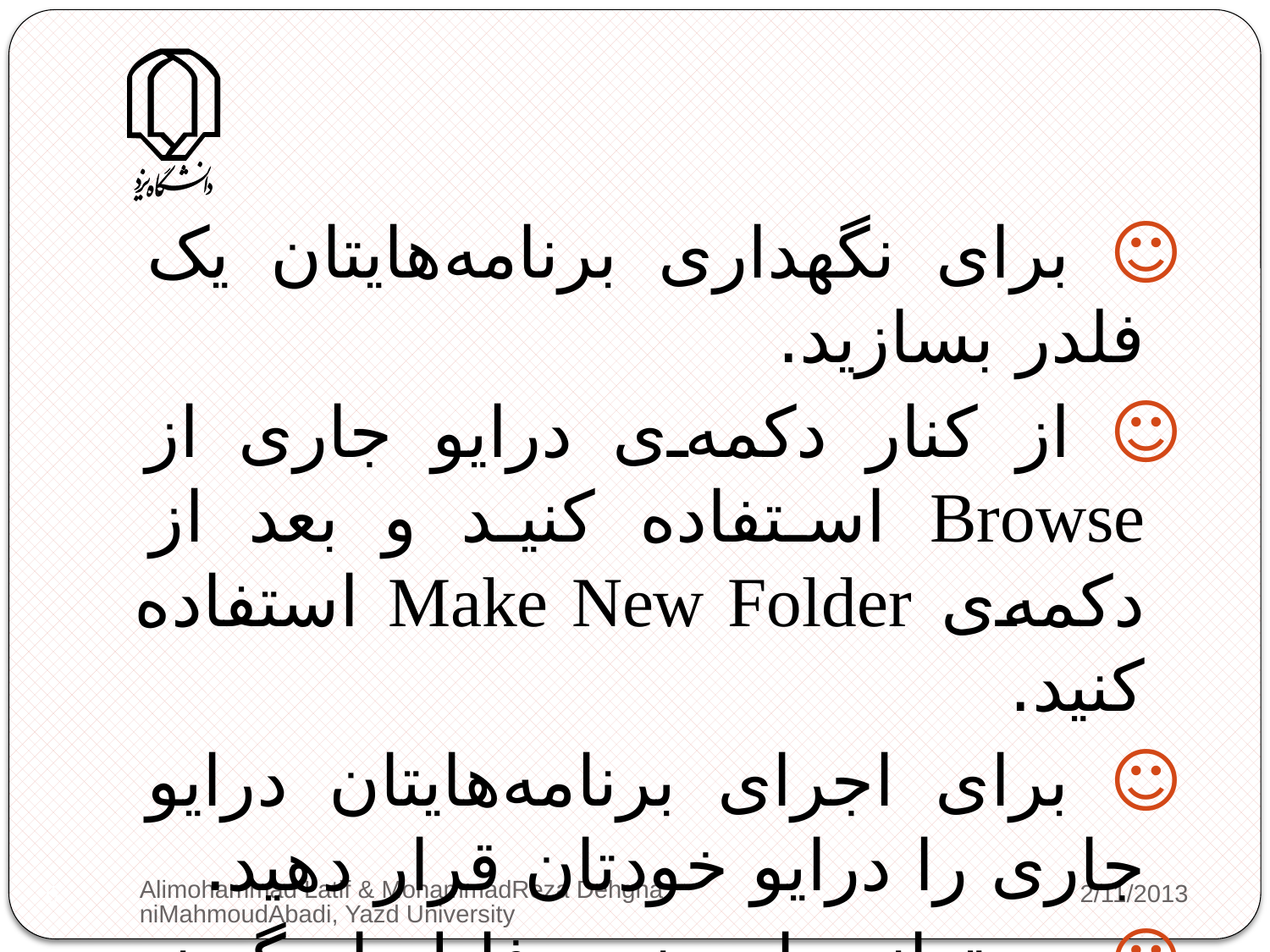

☺ برای نگهداری برنامه‌هایتان یک فلدر بسازید.
☺ از کنار دکمه‌ی درایو جاری از Browse استفاده کنید و بعد از دکمه‌ی Make New Folder استفاده کنید.
☺ برای اجرای برنامه‌هایتان درایو جاری را درایو خودتان قرار دهید.
☺ می‌توانید از منوی فایل از گزینه Set Path درایو برنامه‌هایتان را به مسیر Matlab اضافه کنید.
Alimohammad Latif & MohammadReza DehghaniMahmoudAbadi, Yazd University
2/11/2013
5